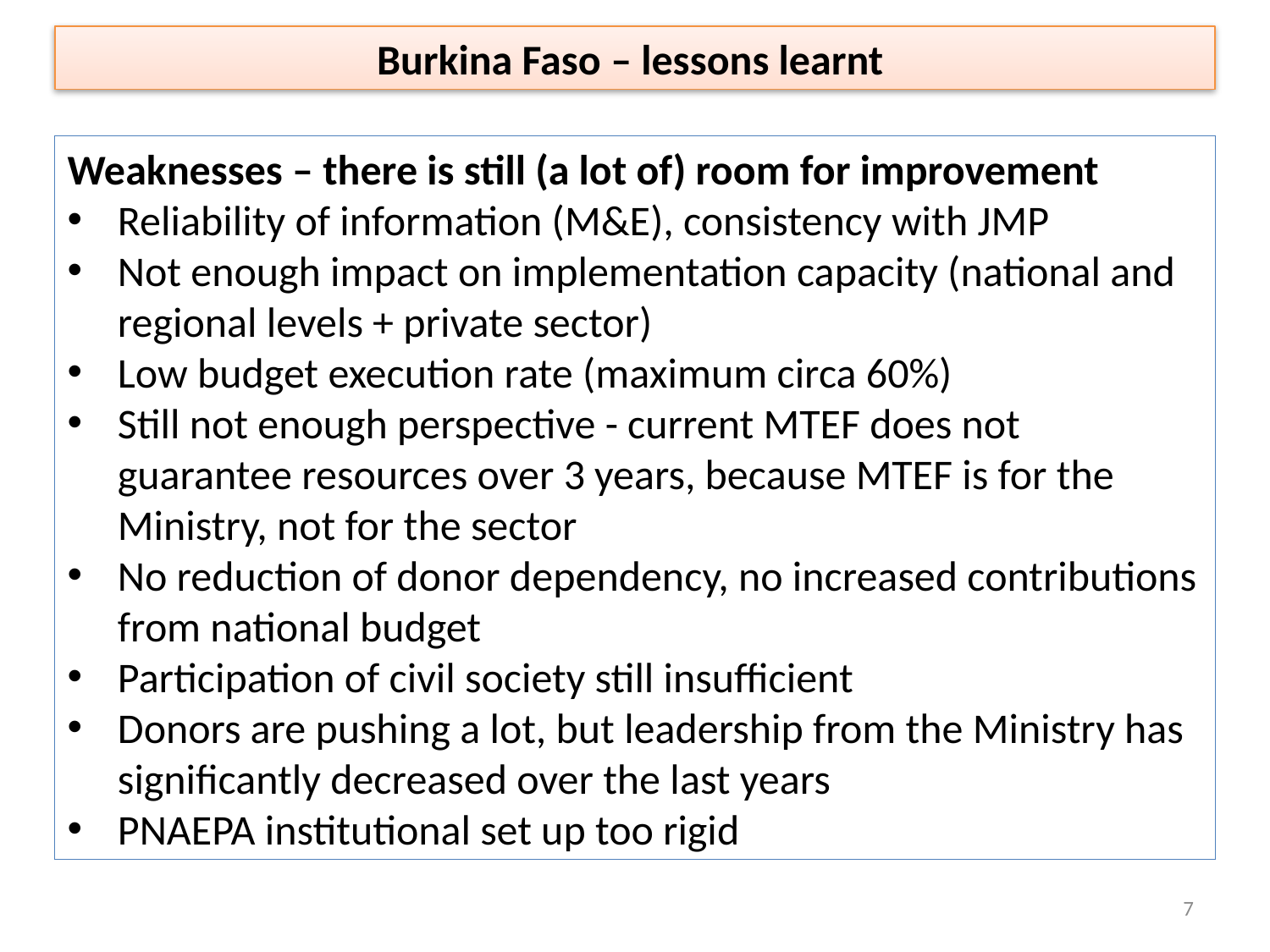

Burkina Faso – lessons learnt
Weaknesses – there is still (a lot of) room for improvement
Reliability of information (M&E), consistency with JMP
Not enough impact on implementation capacity (national and regional levels + private sector)
Low budget execution rate (maximum circa 60%)
Still not enough perspective - current MTEF does not guarantee resources over 3 years, because MTEF is for the Ministry, not for the sector
No reduction of donor dependency, no increased contributions from national budget
Participation of civil society still insufficient
Donors are pushing a lot, but leadership from the Ministry has significantly decreased over the last years
PNAEPA institutional set up too rigid
7